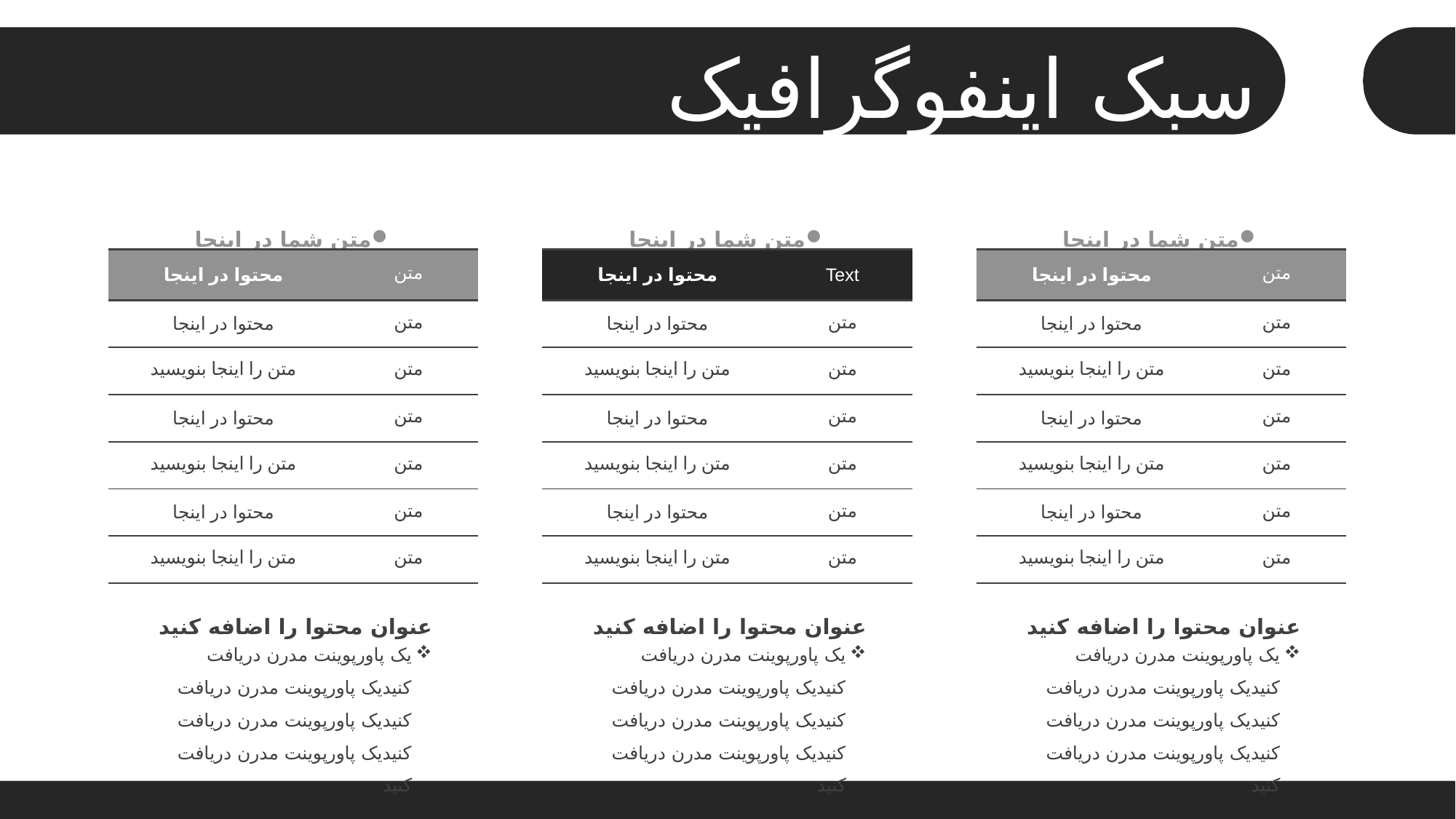

سبک اینفوگرافیک
متن شما در اینجا
متن شما در اینجا
متن شما در اینجا
| محتوا در اینجا | متن |
| --- | --- |
| محتوا در اینجا | متن |
| متن را اینجا بنویسید | متن |
| محتوا در اینجا | متن |
| متن را اینجا بنویسید | متن |
| محتوا در اینجا | متن |
| متن را اینجا بنویسید | متن |
| محتوا در اینجا | Text |
| --- | --- |
| محتوا در اینجا | متن |
| متن را اینجا بنویسید | متن |
| محتوا در اینجا | متن |
| متن را اینجا بنویسید | متن |
| محتوا در اینجا | متن |
| متن را اینجا بنویسید | متن |
| محتوا در اینجا | متن |
| --- | --- |
| محتوا در اینجا | متن |
| متن را اینجا بنویسید | متن |
| محتوا در اینجا | متن |
| متن را اینجا بنویسید | متن |
| محتوا در اینجا | متن |
| متن را اینجا بنویسید | متن |
عنوان محتوا را اضافه کنید
یک پاورپوینت مدرن دریافت کنیدیک پاورپوینت مدرن دریافت کنیدیک پاورپوینت مدرن دریافت کنیدیک پاورپوینت مدرن دریافت کنید
عنوان محتوا را اضافه کنید
یک پاورپوینت مدرن دریافت کنیدیک پاورپوینت مدرن دریافت کنیدیک پاورپوینت مدرن دریافت کنیدیک پاورپوینت مدرن دریافت کنید
عنوان محتوا را اضافه کنید
یک پاورپوینت مدرن دریافت کنیدیک پاورپوینت مدرن دریافت کنیدیک پاورپوینت مدرن دریافت کنیدیک پاورپوینت مدرن دریافت کنید